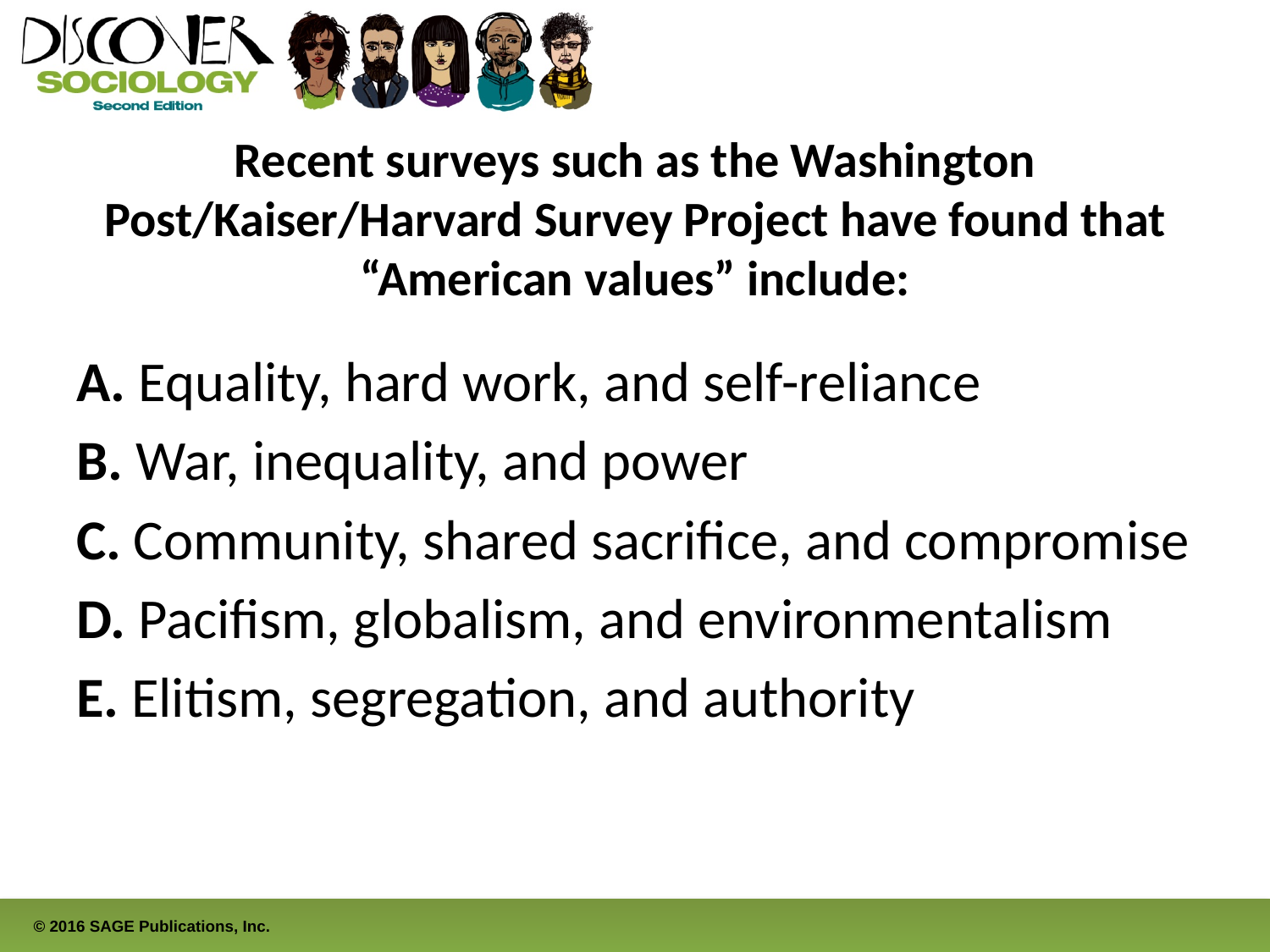

# Recent surveys such as the Washington Post/Kaiser/Harvard Survey Project have found that “American values” include:
A. Equality, hard work, and self-reliance
B. War, inequality, and power
C. Community, shared sacrifice, and compromise
D. Pacifism, globalism, and environmentalism
E. Elitism, segregation, and authority